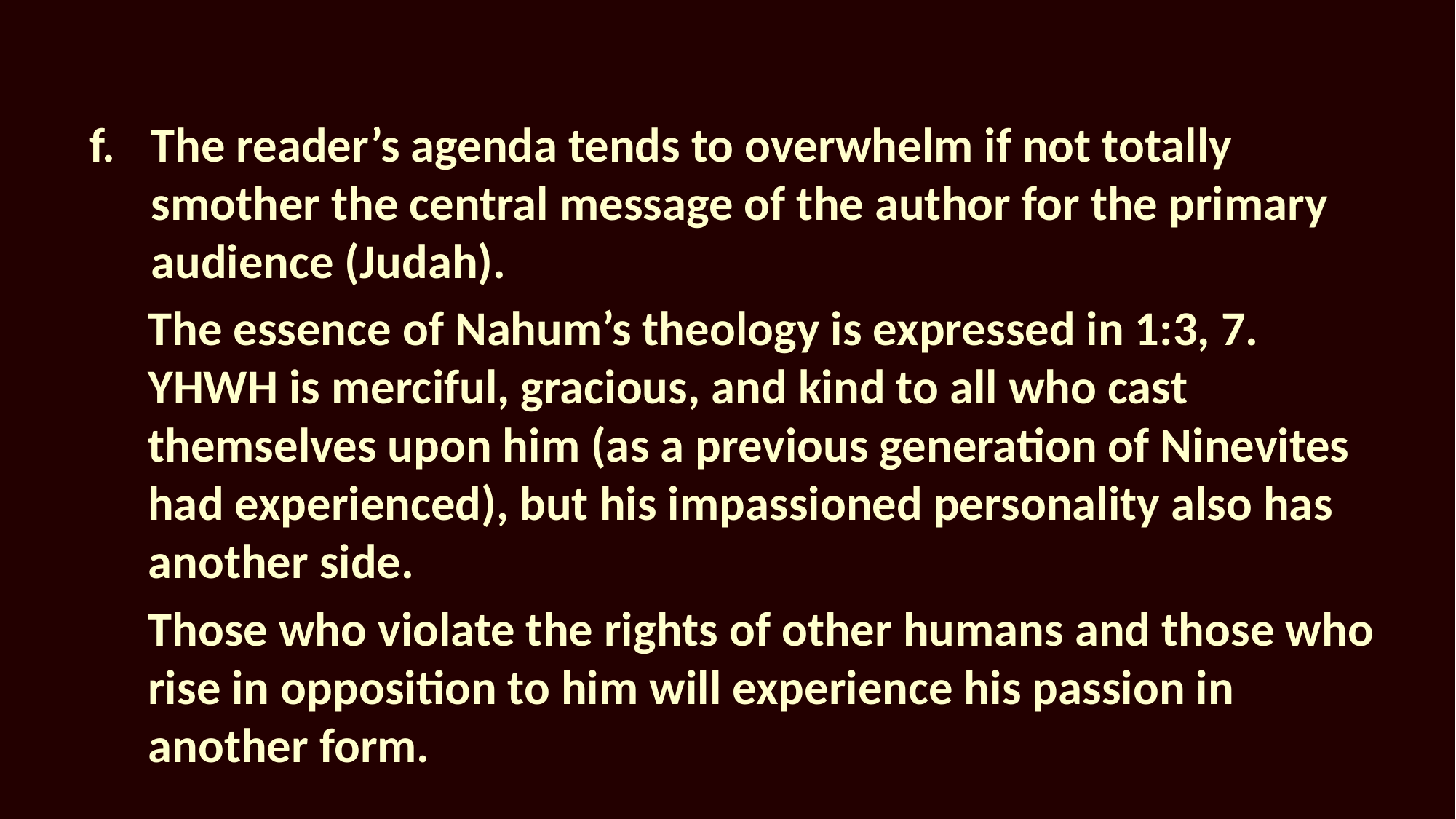

The reader’s agenda tends to overwhelm if not totally smother the central message of the author for the primary audience (Judah).
The essence of Nahum’s theology is expressed in 1:3, 7. YHWH is merciful, gracious, and kind to all who cast themselves upon him (as a previous generation of Ninevites had experienced), but his impassioned personality also has another side.
Those who violate the rights of other humans and those who rise in opposition to him will experience his passion in another form.